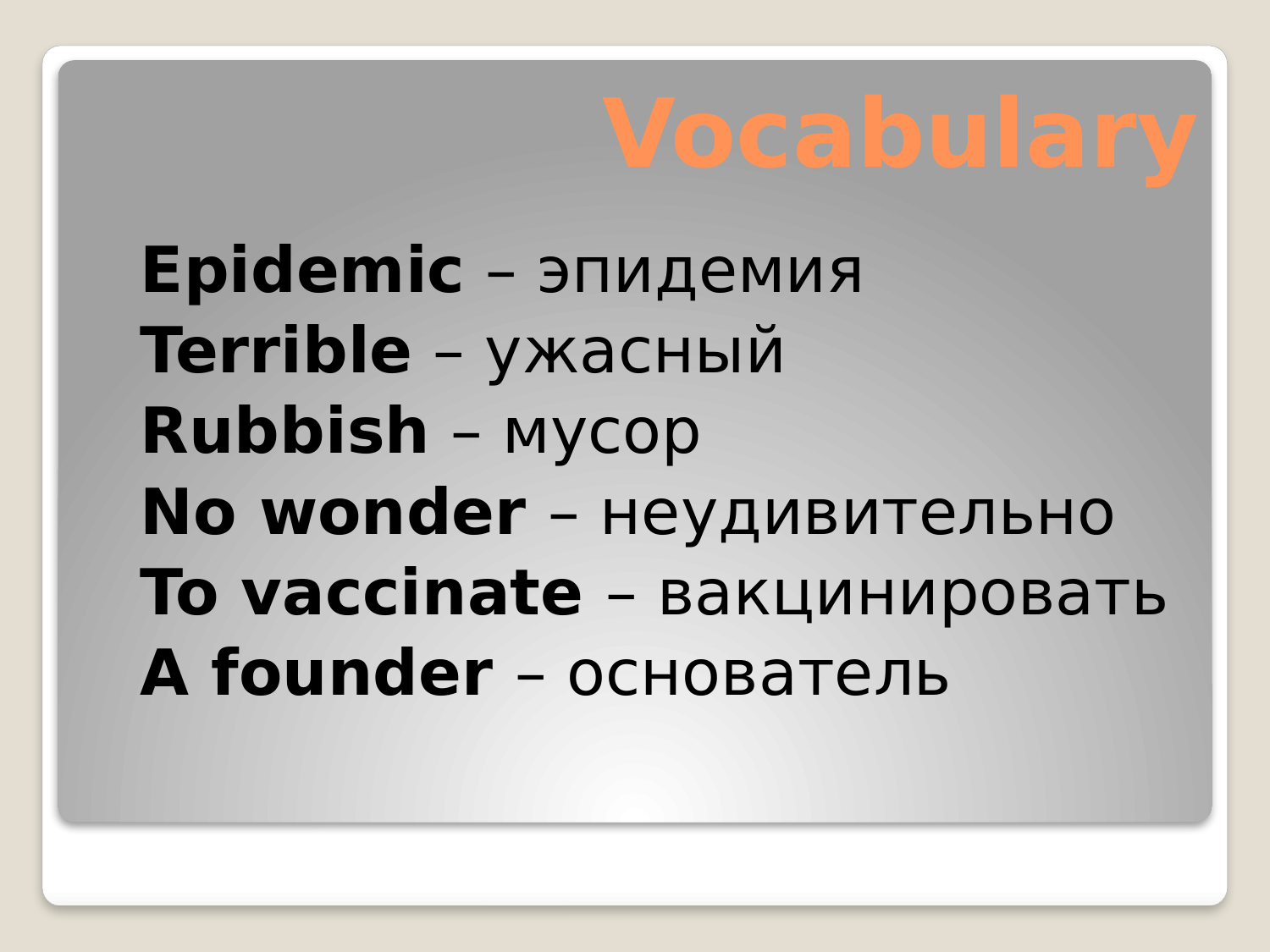

# Vocabulary
Epidemic – эпидемия
Terrible – ужасный
Rubbish – мусор
No wonder – неудивительно
To vaccinate – вакцинировать
A founder – основатель